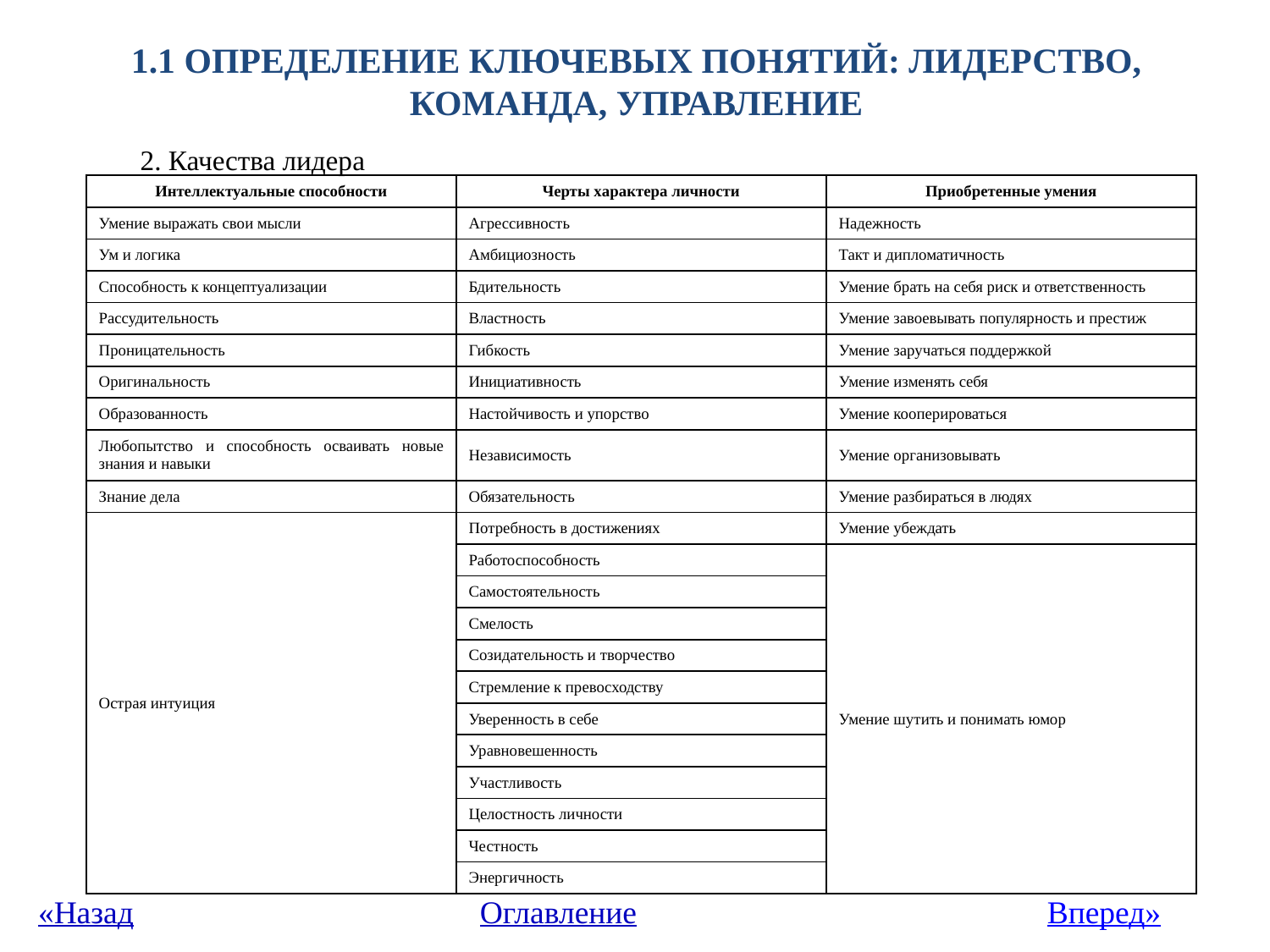

# 1.1 Определение ключевых понятий: лидерство, команда, управление
2. Качества лидера

| Интеллектуальные способности | Черты характера личности | Приобретенные умения |
| --- | --- | --- |
| Умение выражать свои мысли | Агрессивность | Надежность |
| Ум и логика | Амбициозность | Такт и дипломатичность |
| Способность к концептуализации | Бдительность | Умение брать на себя риск и ответственность |
| Рассудительность | Властность | Умение завоевывать популярность и престиж |
| Проницательность | Гибкость | Умение заручаться поддержкой |
| Оригинальность | Инициативность | Умение изменять себя |
| Образованность | Настойчивость и упорство | Умение кооперироваться |
| Любопытство и способность осваивать новые знания и навыки | Независимость | Умение организовывать |
| Знание дела | Обязательность | Умение разбираться в людях |
| Острая интуиция | Потребность в достижениях | Умение убеждать |
|  | Работоспособность | Умение шутить и понимать юмор |
|  | Самостоятельность |  |
|  | Смелость |  |
|  | Созидательность и творчество |  |
|  | Стремление к превосходству |  |
|  | Уверенность в себе |  |
|  | Уравновешенность |  |
|  | Участливость |  |
|  | Целостность личности |  |
|  | Честность |  |
|  | Энергичность |  |
«Назад
Оглавление
Вперед»